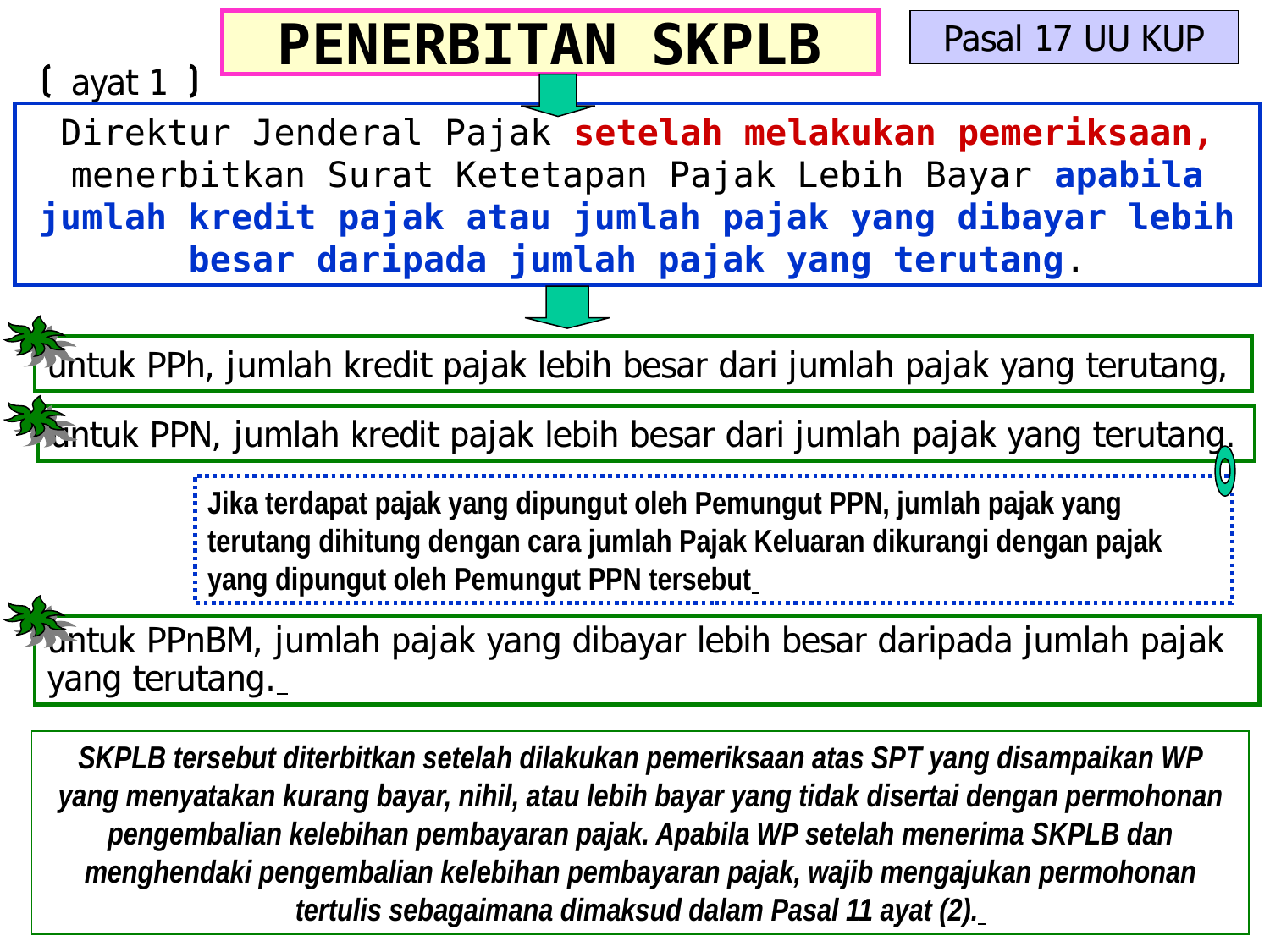

# PENERBITAN SKPLB
Pasal 17 UU KUP
ayat 1

Direktur Jenderal Pajak setelah melakukan pemeriksaan, menerbitkan Surat Ketetapan Pajak Lebih Bayar apabila jumlah kredit pajak atau jumlah pajak yang dibayar lebih besar daripada jumlah pajak yang terutang.

untuk PPh, jumlah kredit pajak lebih besar dari jumlah pajak yang terutang,

untuk PPN, jumlah kredit pajak lebih besar dari jumlah pajak yang terutang.

Jika terdapat pajak yang dipungut oleh Pemungut PPN, jumlah pajak yang terutang dihitung dengan cara jumlah Pajak Keluaran dikurangi dengan pajak yang dipungut oleh Pemungut PPN tersebut

untuk PPnBM, jumlah pajak yang dibayar lebih besar daripada jumlah pajak yang terutang.
SKPLB tersebut diterbitkan setelah dilakukan pemeriksaan atas SPT yang disampaikan WP yang menyatakan kurang bayar, nihil, atau lebih bayar yang tidak disertai dengan permohonan pengembalian kelebihan pembayaran pajak. Apabila WP setelah menerima SKPLB dan menghendaki pengembalian kelebihan pembayaran pajak, wajib mengajukan permohonan tertulis sebagaimana dimaksud dalam Pasal 11 ayat (2).